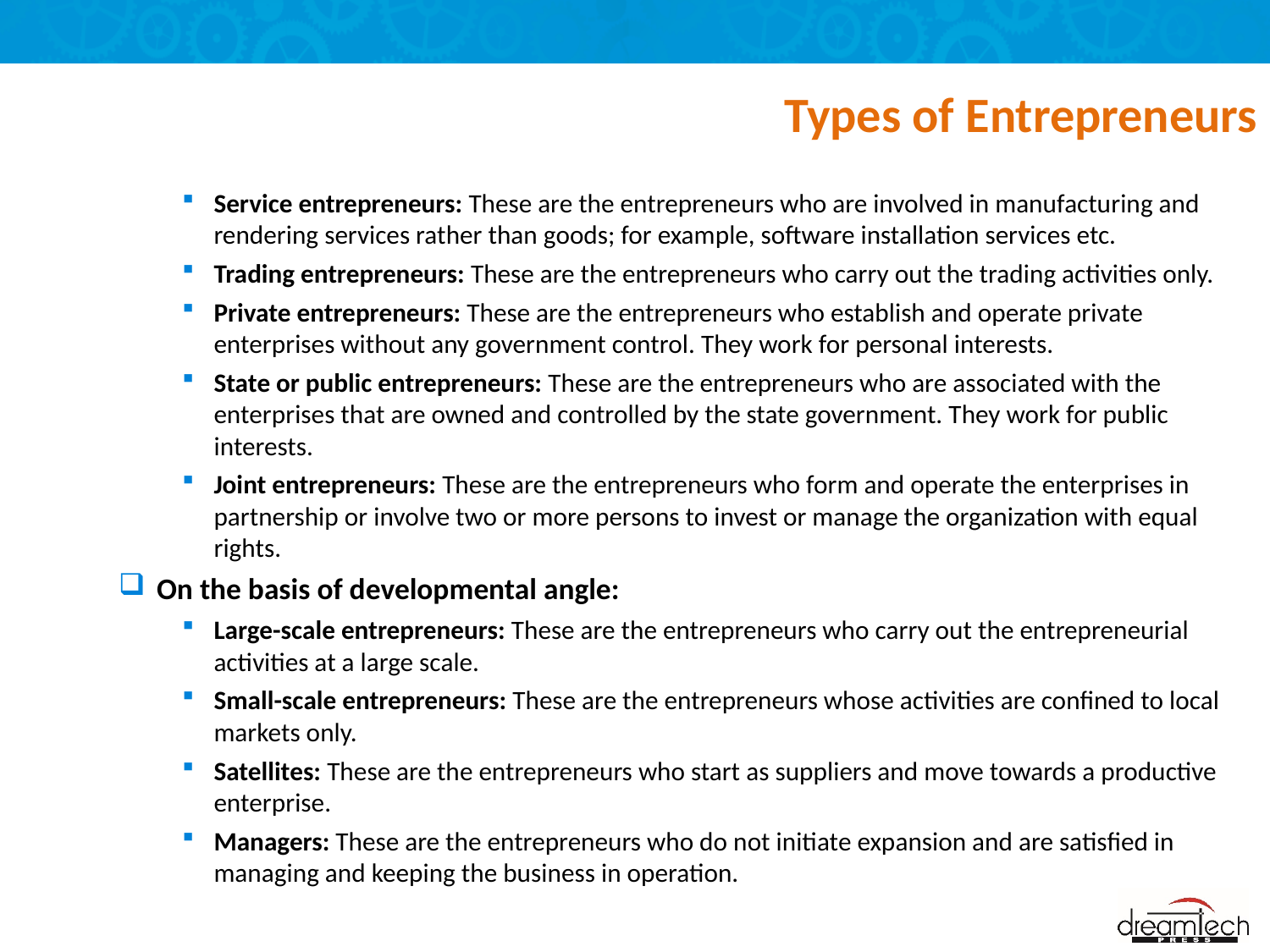

# Types of Entrepreneurs
Service entrepreneurs: These are the entrepreneurs who are involved in manufacturing and rendering services rather than goods; for example, software installation services etc.
Trading entrepreneurs: These are the entrepreneurs who carry out the trading activities only.
Private entrepreneurs: These are the entrepreneurs who establish and operate private enterprises without any government control. They work for personal interests.
State or public entrepreneurs: These are the entrepreneurs who are associated with the enterprises that are owned and controlled by the state government. They work for public interests.
Joint entrepreneurs: These are the entrepreneurs who form and operate the enterprises in partnership or involve two or more persons to invest or manage the organization with equal rights.
On the basis of developmental angle:
Large-scale entrepreneurs: These are the entrepreneurs who carry out the entrepreneurial activities at a large scale.
Small-scale entrepreneurs: These are the entrepreneurs whose activities are confined to local markets only.
Satellites: These are the entrepreneurs who start as suppliers and move towards a productive enterprise.
Managers: These are the entrepreneurs who do not initiate expansion and are satisfied in managing and keeping the business in operation.